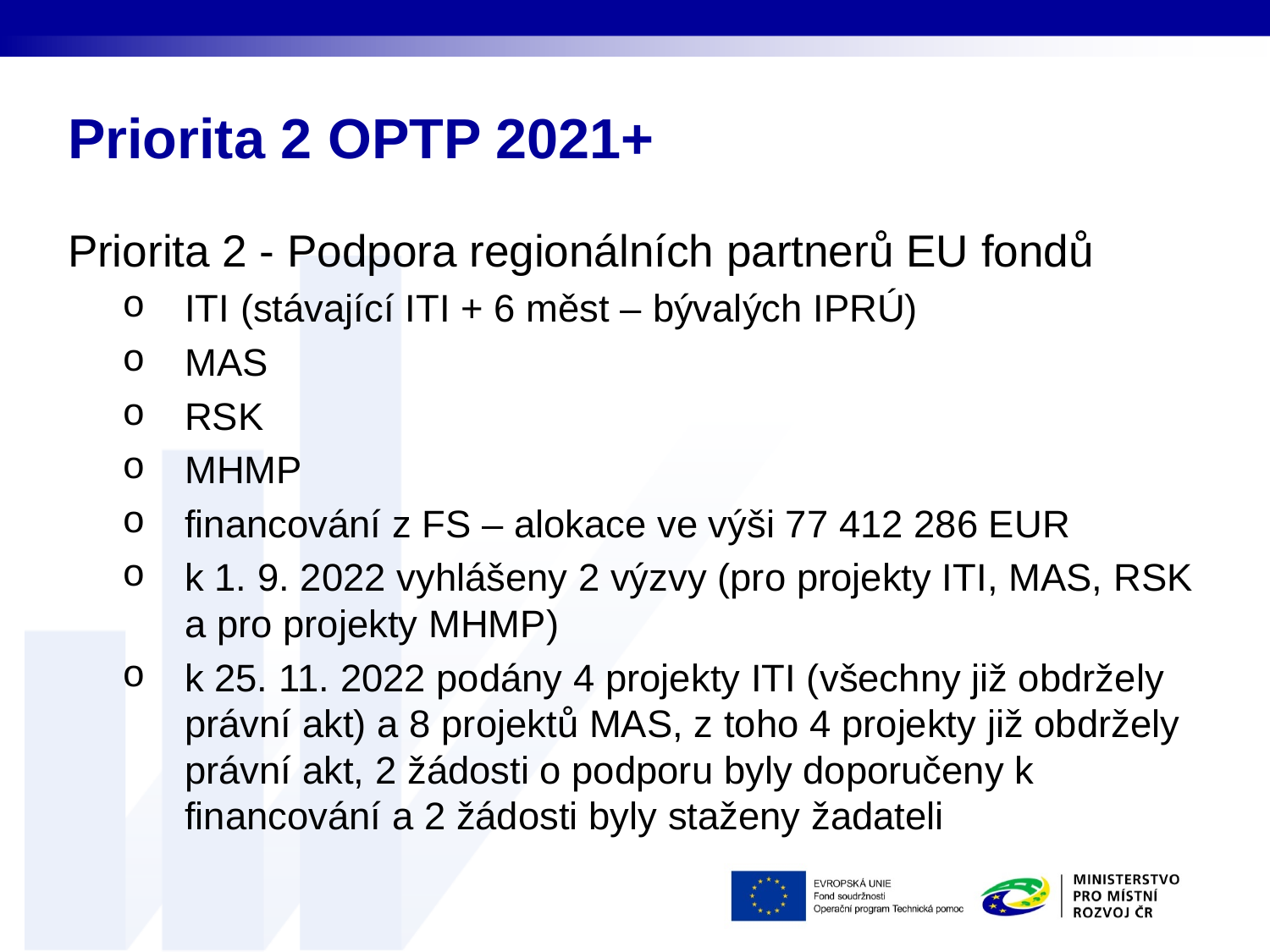

# Priorita 2 OPTP 2021+
Priorita 2 - Podpora regionálních partnerů EU fondů
ITI (stávající ITI + 6 měst – bývalých IPRÚ)
MAS
RSK
MHMP
financování z FS – alokace ve výši 77 412 286 EUR
k 1. 9. 2022 vyhlášeny 2 výzvy (pro projekty ITI, MAS, RSK a pro projekty MHMP)
k 25. 11. 2022 podány 4 projekty ITI (všechny již obdržely právní akt) a 8 projektů MAS, z toho 4 projekty již obdržely právní akt, 2 žádosti o podporu byly doporučeny k financování a 2 žádosti byly staženy žadateli